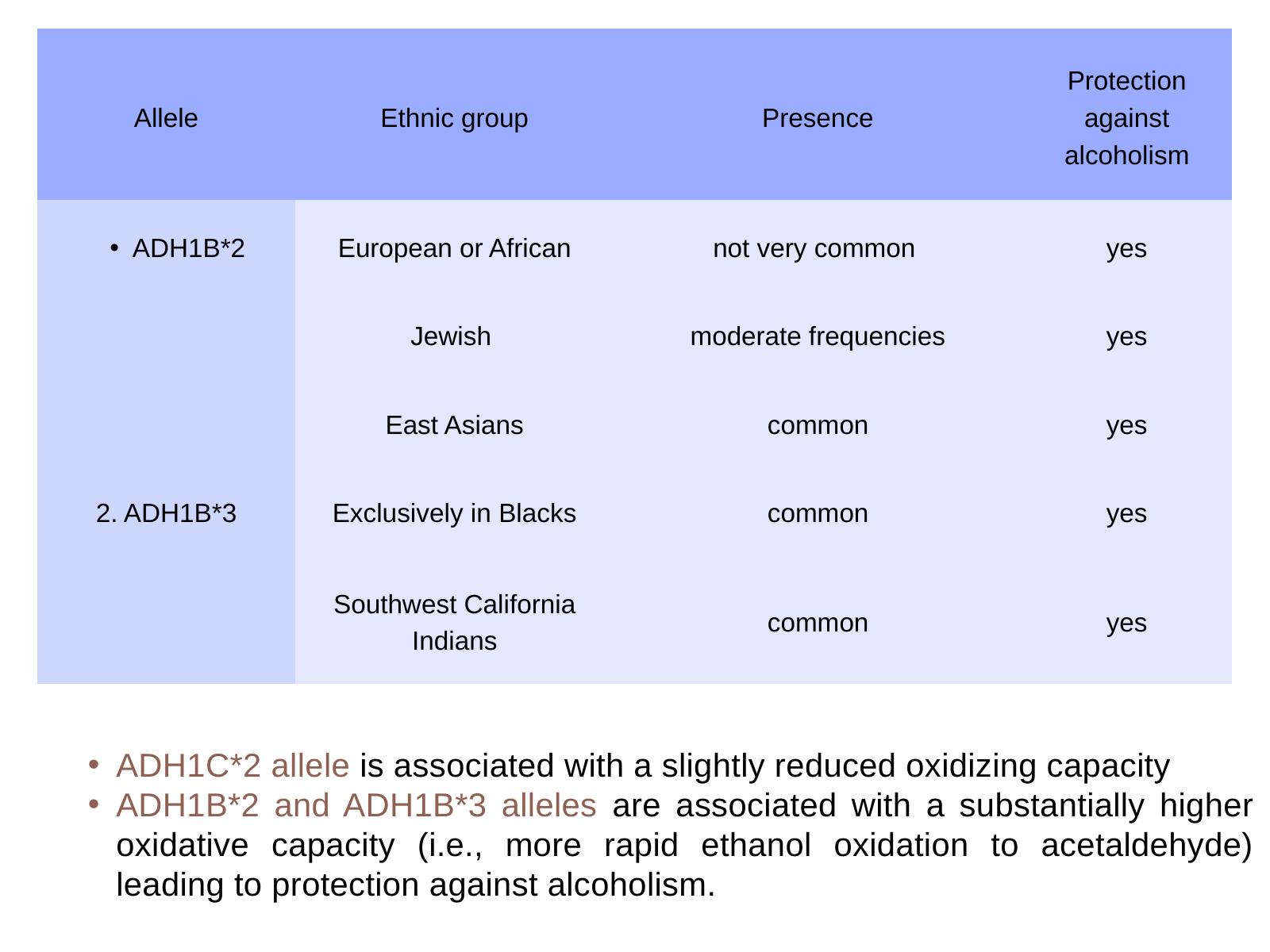

| Allele | Ethnic group | Presence | Protection against alcoholism |
| --- | --- | --- | --- |
| ADH1B\*2 | European or African | not very common | yes |
|  | Jewish | moderate frequencies | yes |
|  | East Asians | common | yes |
| 2. ADH1B\*3 | Exclusively in Blacks | common | yes |
|  | Southwest California Indians | common | yes |
ADH1C*2 allele is associated with a slightly reduced oxidizing capacity
ADH1B*2 and ADH1B*3 alleles are associated with a substantially higher oxidative capacity (i.e., more rapid ethanol oxidation to acetaldehyde) leading to protection against alcoholism.